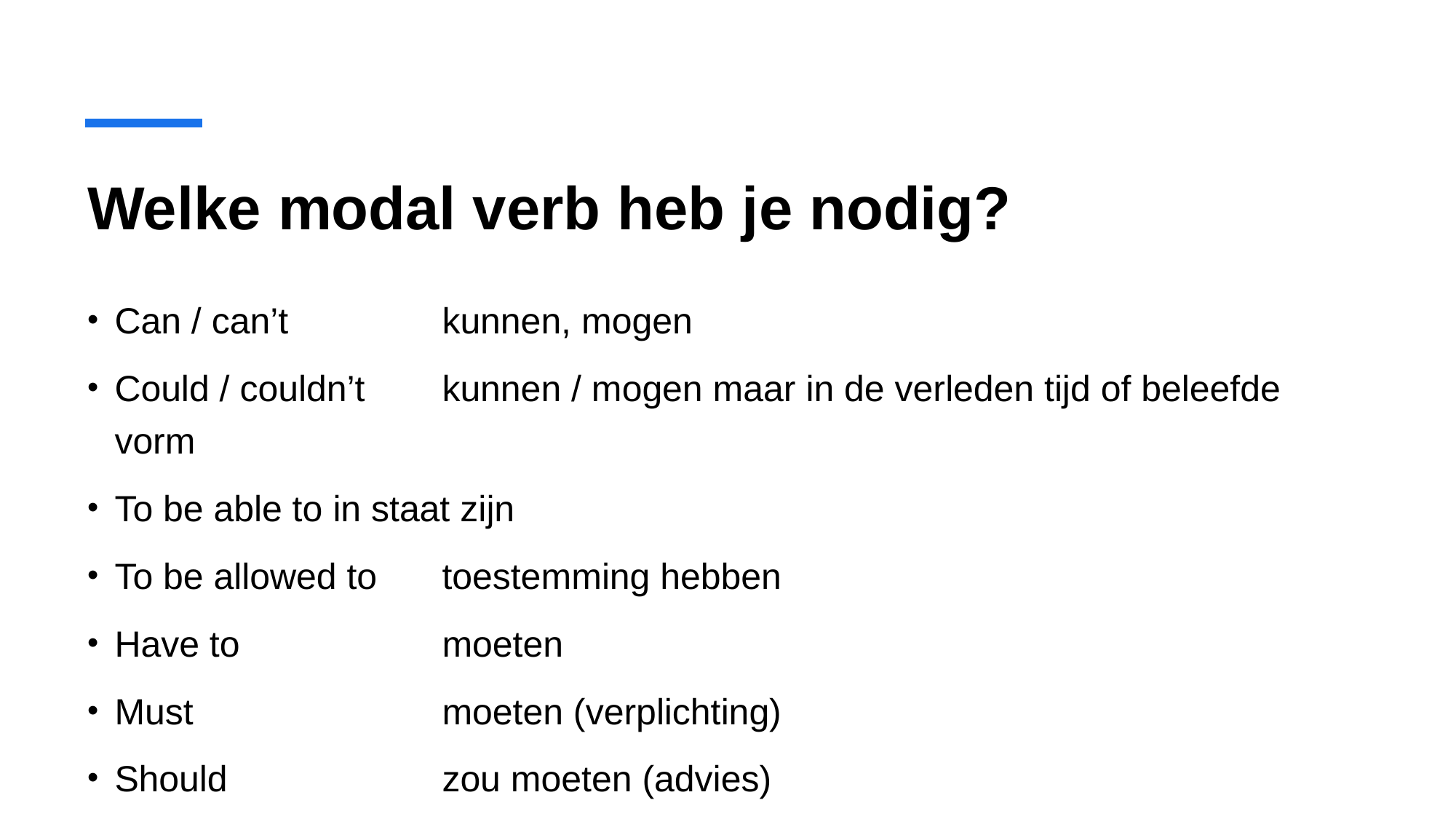

# Welke modal verb heb je nodig?
Can / can’t		kunnen, mogen
Could / couldn’t 	kunnen / mogen maar in de verleden tijd of beleefde vorm
To be able to	in staat zijn
To be allowed to	toestemming hebben
Have to		moeten
Must			moeten (verplichting)
Should 		zou moeten (advies)